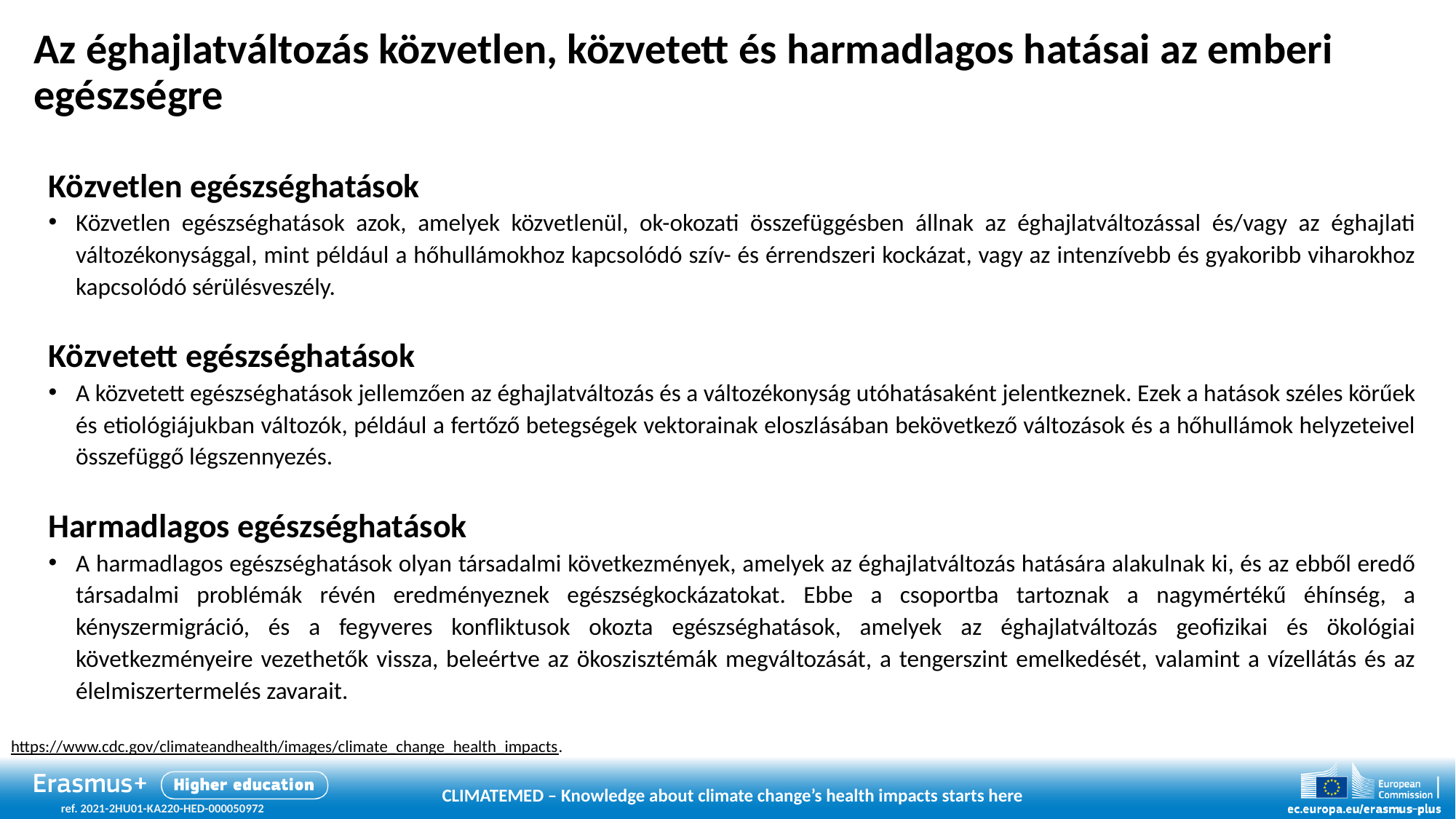

# Az éghajlatváltozás közvetlen, közvetett és harmadlagos hatásai az emberi egészségre
Közvetlen egészséghatások
Közvetlen egészséghatások azok, amelyek közvetlenül, ok-okozati összefüggésben állnak az éghajlatváltozással és/vagy az éghajlati változékonysággal, mint például a hőhullámokhoz kapcsolódó szív- és érrendszeri kockázat, vagy az intenzívebb és gyakoribb viharokhoz kapcsolódó sérülésveszély.
Közvetett egészséghatások
A közvetett egészséghatások jellemzően az éghajlatváltozás és a változékonyság utóhatásaként jelentkeznek. Ezek a hatások széles körűek és etiológiájukban változók, például a fertőző betegségek vektorainak eloszlásában bekövetkező változások és a hőhullámok helyzeteivel összefüggő légszennyezés.
Harmadlagos egészséghatások
A harmadlagos egészséghatások olyan társadalmi következmények, amelyek az éghajlatváltozás hatására alakulnak ki, és az ebből eredő társadalmi problémák révén eredményeznek egészségkockázatokat. Ebbe a csoportba tartoznak a nagymértékű éhínség, a kényszermigráció, és a fegyveres konfliktusok okozta egészséghatások, amelyek az éghajlatváltozás geofizikai és ökológiai következményeire vezethetők vissza, beleértve az ökoszisztémák megváltozását, a tengerszint emelkedését, valamint a vízellátás és az élelmiszertermelés zavarait.
https://www.cdc.gov/climateandhealth/images/climate_change_health_impacts.